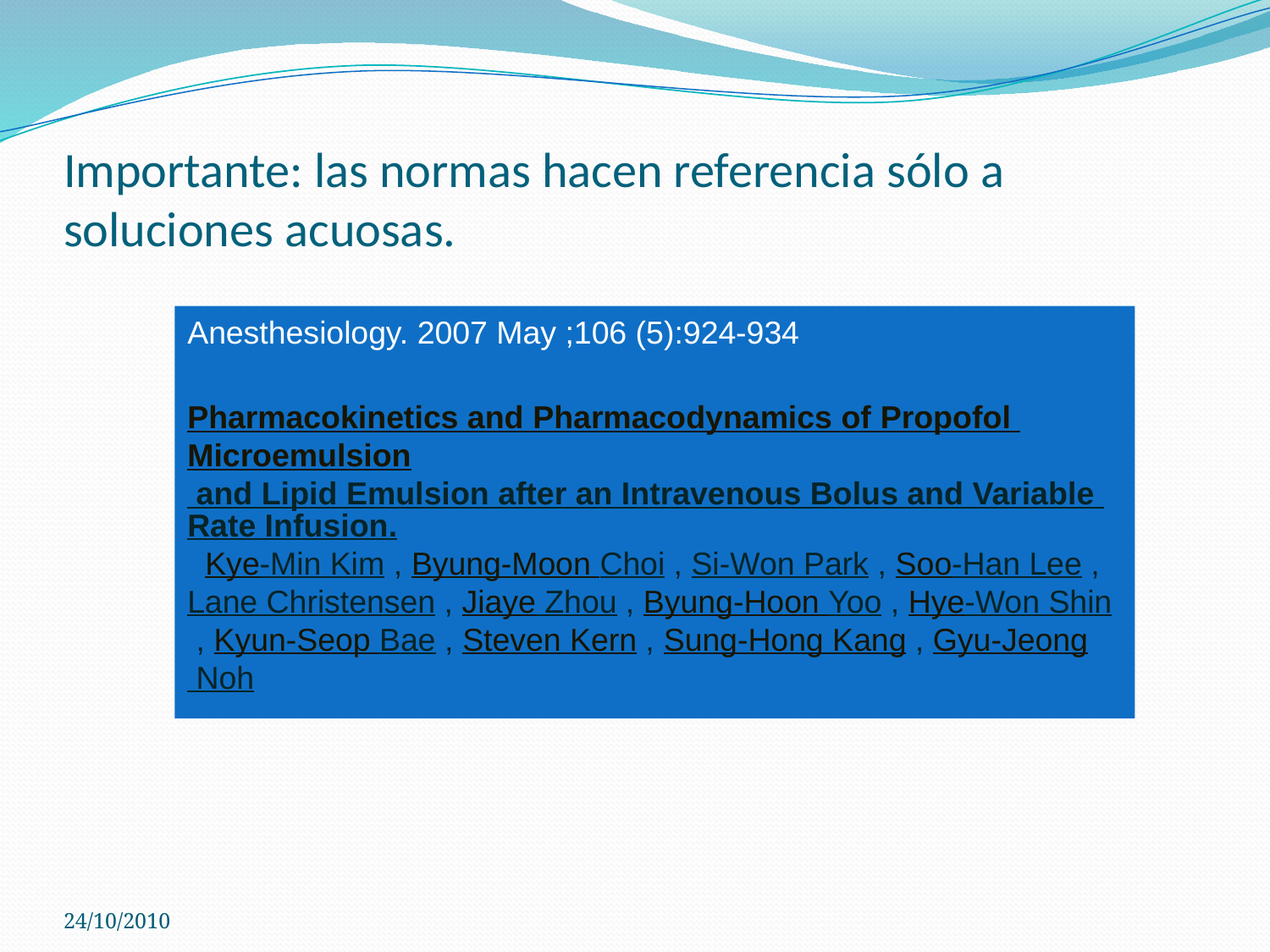

# Importante: las normas hacen referencia sólo a soluciones acuosas.
Anesthesiology. 2007 May ;106 (5):924-934

Pharmacokinetics and Pharmacodynamics of Propofol Microemulsion and Lipid Emulsion after an Intravenous Bolus and Variable Rate Infusion.  Kye-Min Kim , Byung-Moon Choi , Si-Won Park , Soo-Han Lee , Lane Christensen , Jiaye Zhou , Byung-Hoon Yoo , Hye-Won Shin , Kyun-Seop Bae , Steven Kern , Sung-Hong Kang , Gyu-Jeong Noh

24/10/2010